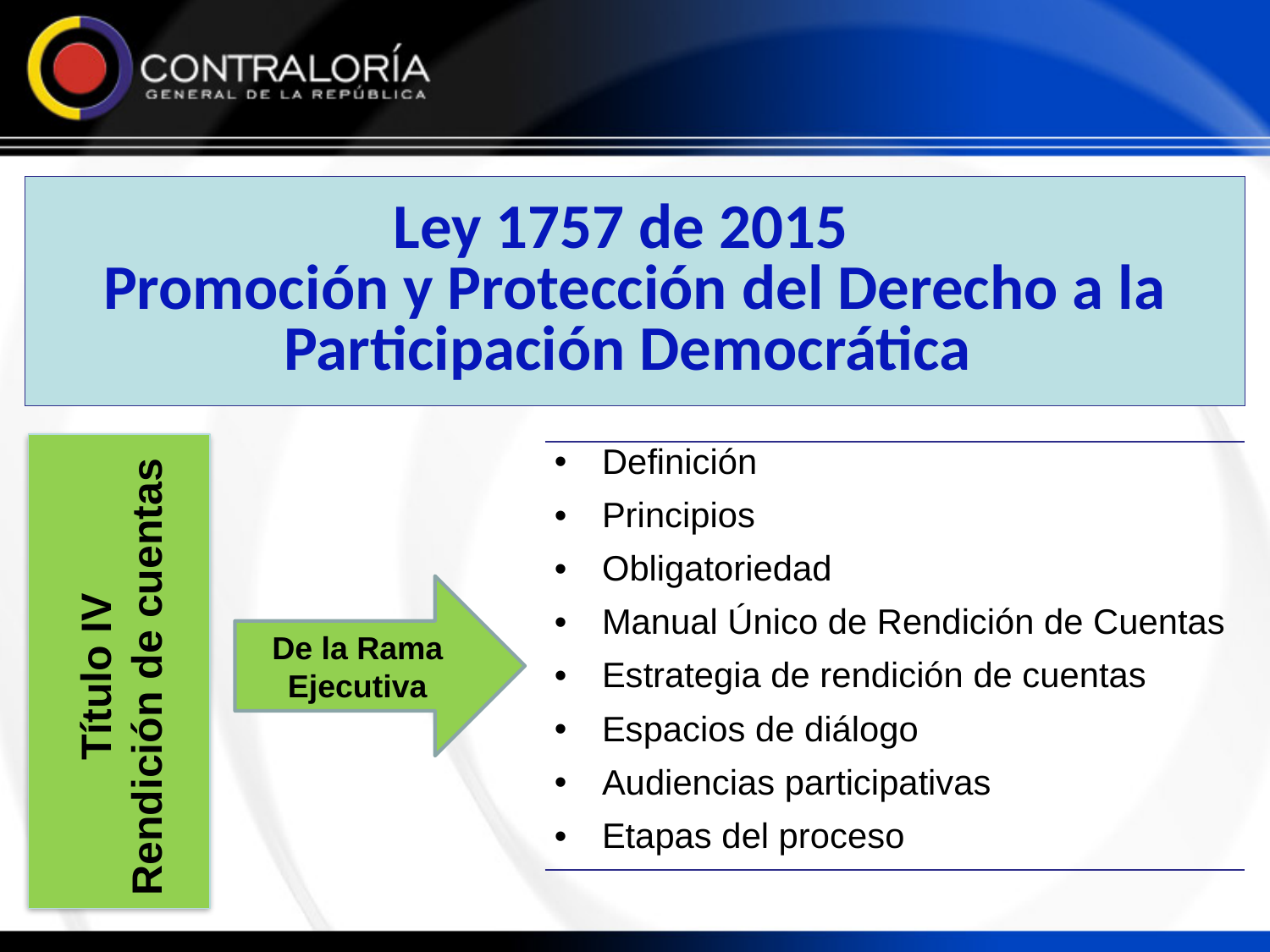

Ley 1757 de 2015
Promoción y Protección del Derecho a la Participación Democrática
| Definición |
| --- |
| Principios |
| Obligatoriedad |
| Manual Único de Rendición de Cuentas |
| Estrategia de rendición de cuentas |
| Espacios de diálogo |
| Audiencias participativas |
| Etapas del proceso |
De la Rama Ejecutiva

Título IV
Rendición de cuentas